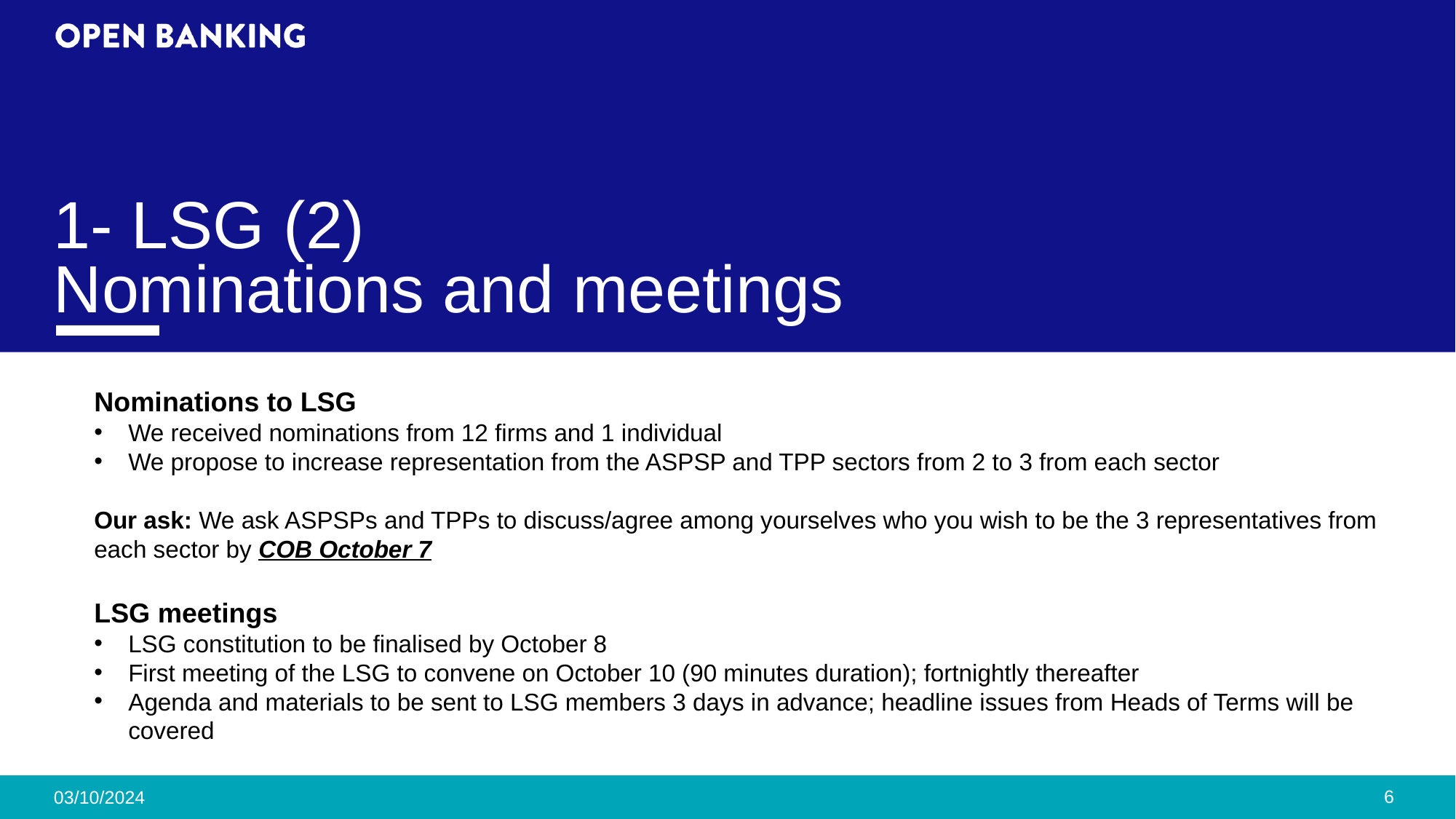

# 1- LSG (2) Nominations and meetings
Nominations to LSG
We received nominations from 12 firms and 1 individual
We propose to increase representation from the ASPSP and TPP sectors from 2 to 3 from each sector

Our ask: We ask ASPSPs and TPPs to discuss/agree among yourselves who you wish to be the 3 representatives from each sector by COB October 7

LSG meetings
LSG constitution to be finalised by October 8
First meeting of the LSG to convene on October 10 (90 minutes duration); fortnightly thereafter
Agenda and materials to be sent to LSG members 3 days in advance; headline issues from Heads of Terms will be covered

6
03/10/2024